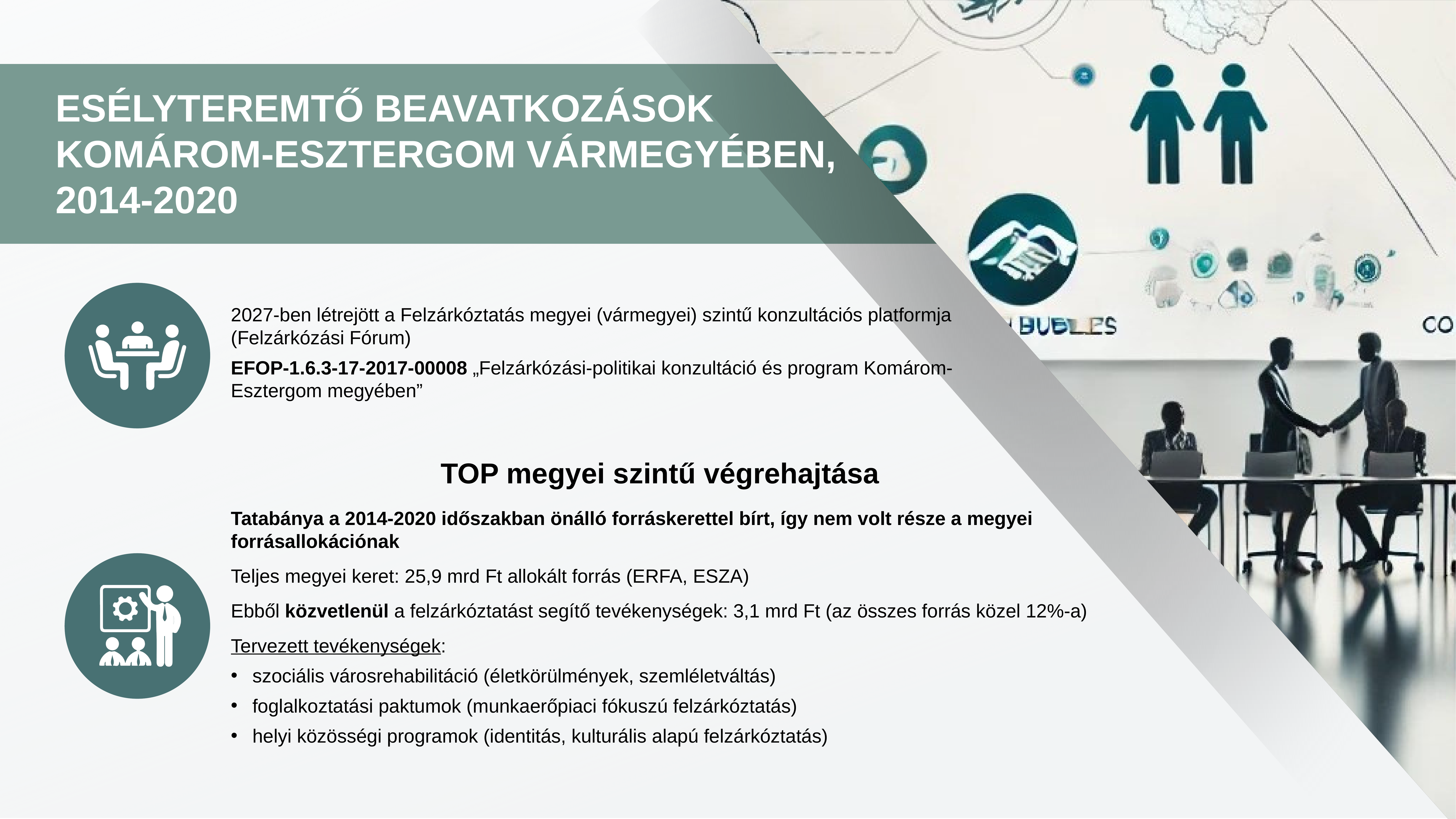

Esélyteremtő beavatkozások
Komárom-Esztergom vármegyében, 2014-2020

2027-ben létrejött a Felzárkóztatás megyei (vármegyei) szintű konzultációs platformja (Felzárkózási Fórum)
EFOP-1.6.3-17-2017-00008 „Felzárkózási-politikai konzultáció és program Komárom-Esztergom megyében”

TOP megyei szintű végrehajtása
Tatabánya a 2014-2020 időszakban önálló forráskerettel bírt, így nem volt része a megyei forrásallokációnak
Teljes megyei keret: 25,9 mrd Ft allokált forrás (ERFA, ESZA)
Ebből közvetlenül a felzárkóztatást segítő tevékenységek: 3,1 mrd Ft (az összes forrás közel 12%-a)
Tervezett tevékenységek:
szociális városrehabilitáció (életkörülmények, szemléletváltás)
foglalkoztatási paktumok (munkaerőpiaci fókuszú felzárkóztatás)
helyi közösségi programok (identitás, kulturális alapú felzárkóztatás)